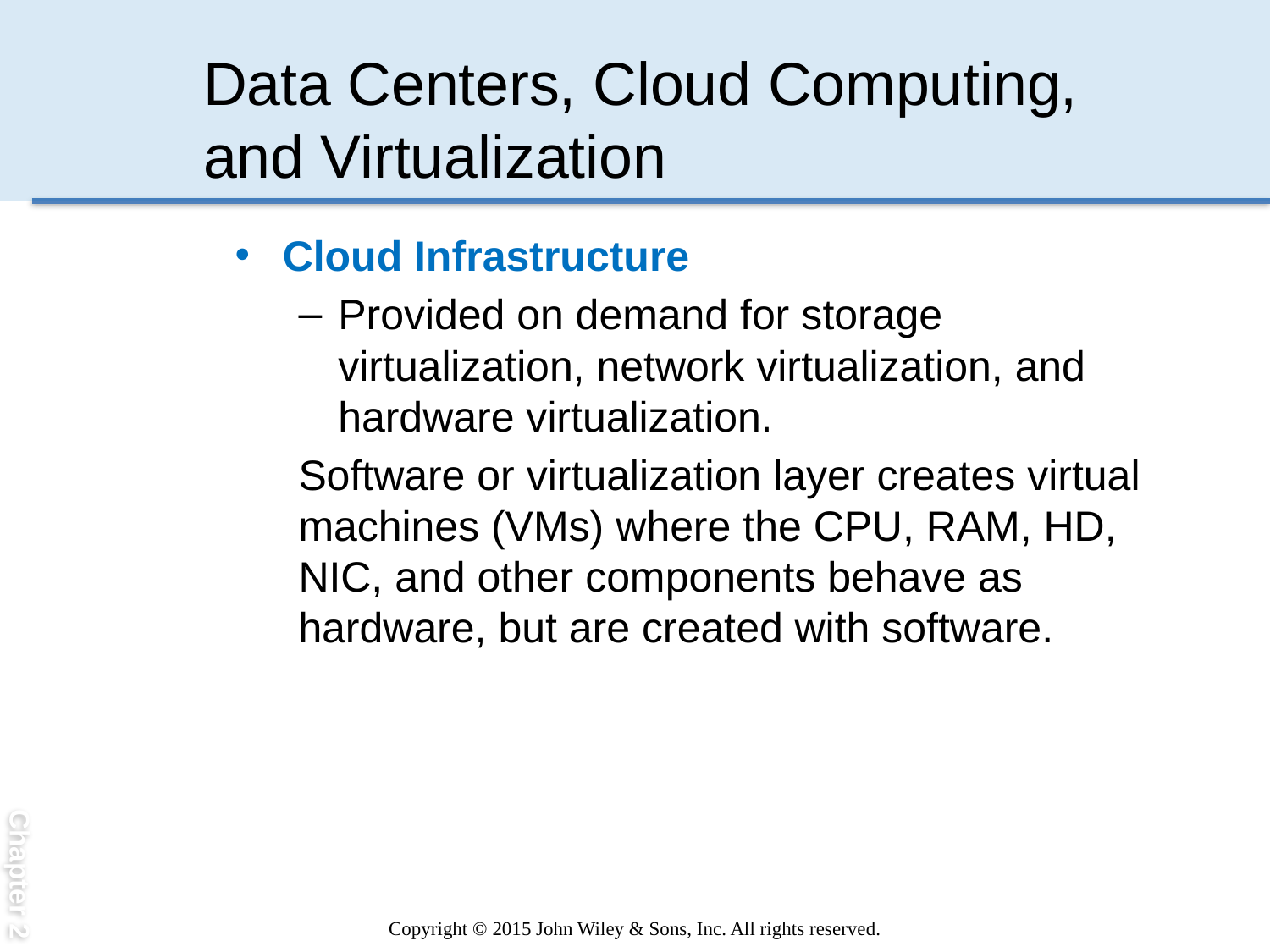

Chapter 2
# Data Centers, Cloud Computing, and Virtualization
Cloud Infrastructure
Provided on demand for storage virtualization, network virtualization, and hardware virtualization.
Software or virtualization layer creates virtual machines (VMs) where the CPU, RAM, HD, NIC, and other components behave as hardware, but are created with software.